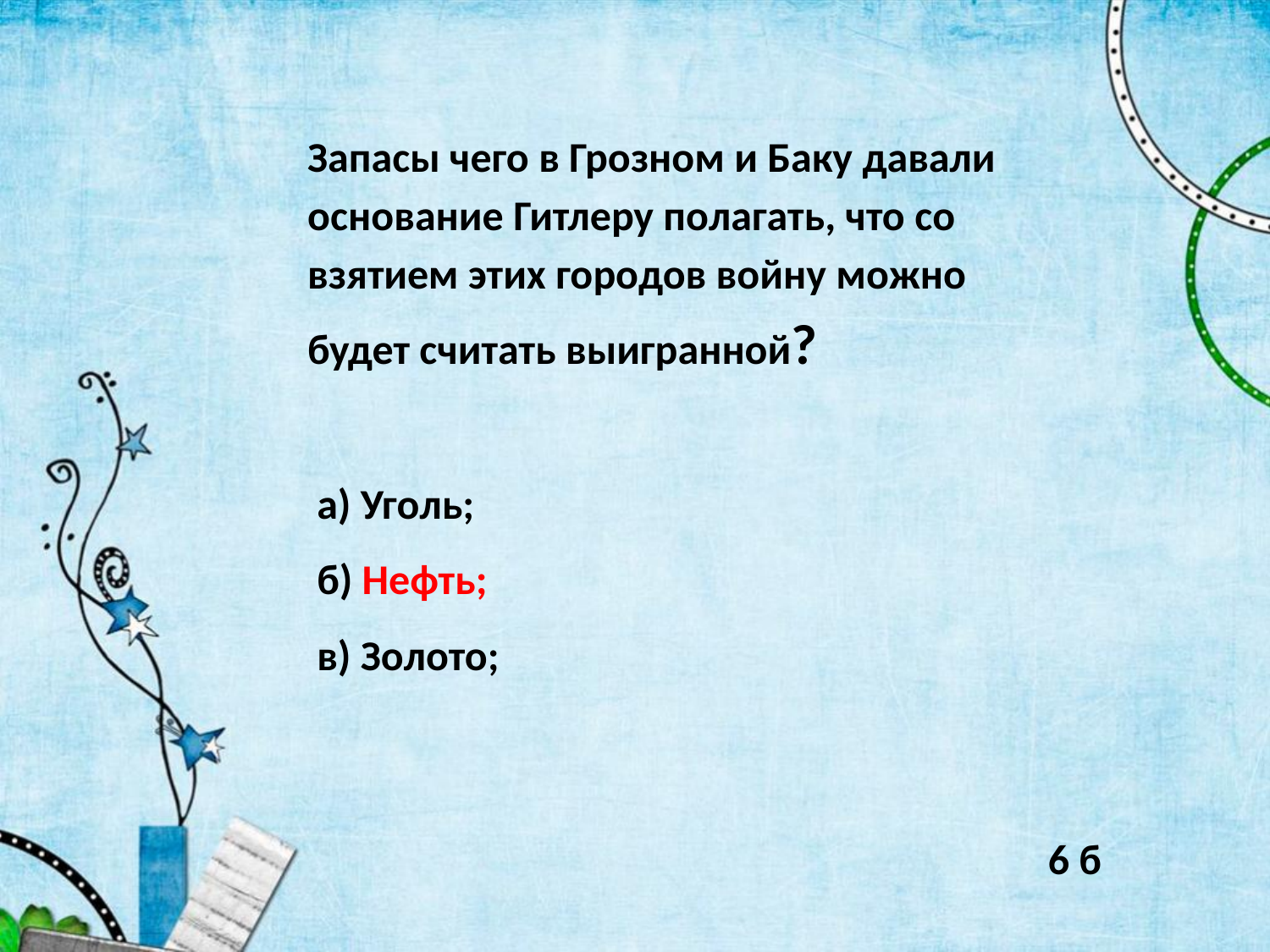

Запасы чего в Грозном и Баку давали основание Гитлеру полагать, что со взятием этих городов войну можно будет считать выигранной?

 а) Уголь;
 б) Нефть;
 в) Золото;

6 б